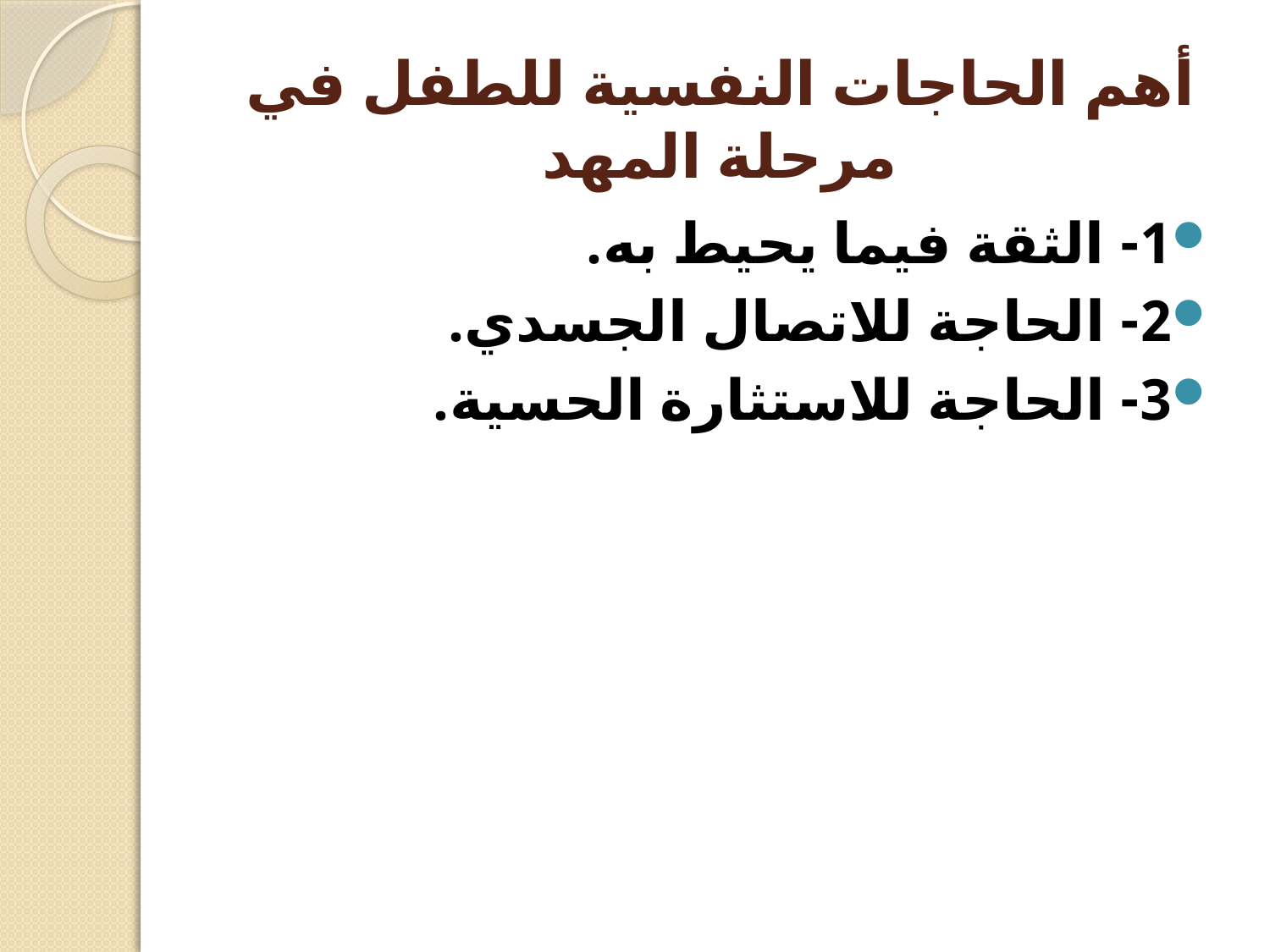

# أهم الحاجات النفسية للطفل في مرحلة المهد
1- الثقة فيما يحيط به.
2- الحاجة للاتصال الجسدي.
3- الحاجة للاستثارة الحسية.